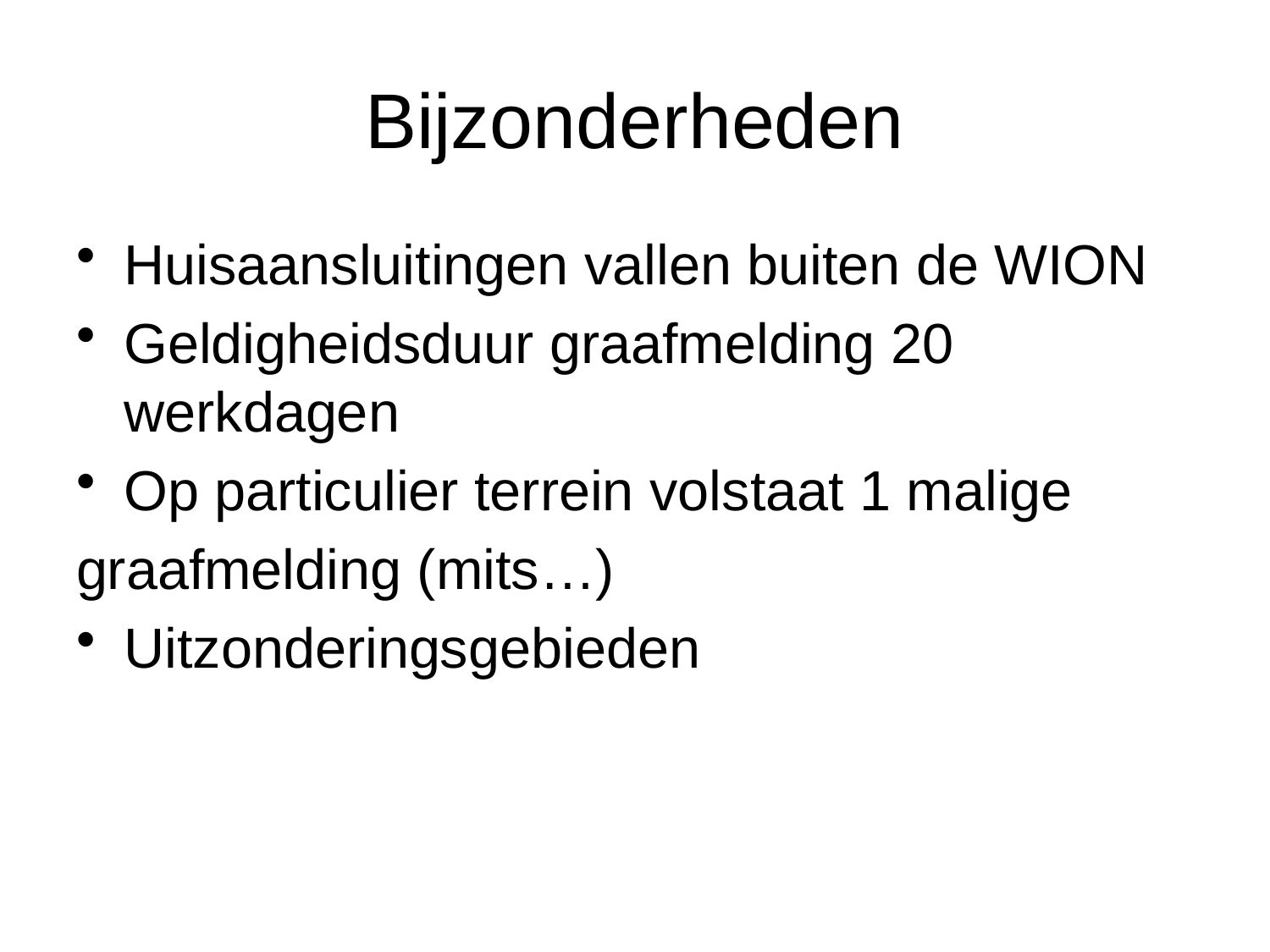

# Bijzonderheden
Huisaansluitingen vallen buiten de WION
Geldigheidsduur graafmelding 20 werkdagen
Op particulier terrein volstaat 1 malige
graafmelding (mits…)
Uitzonderingsgebieden